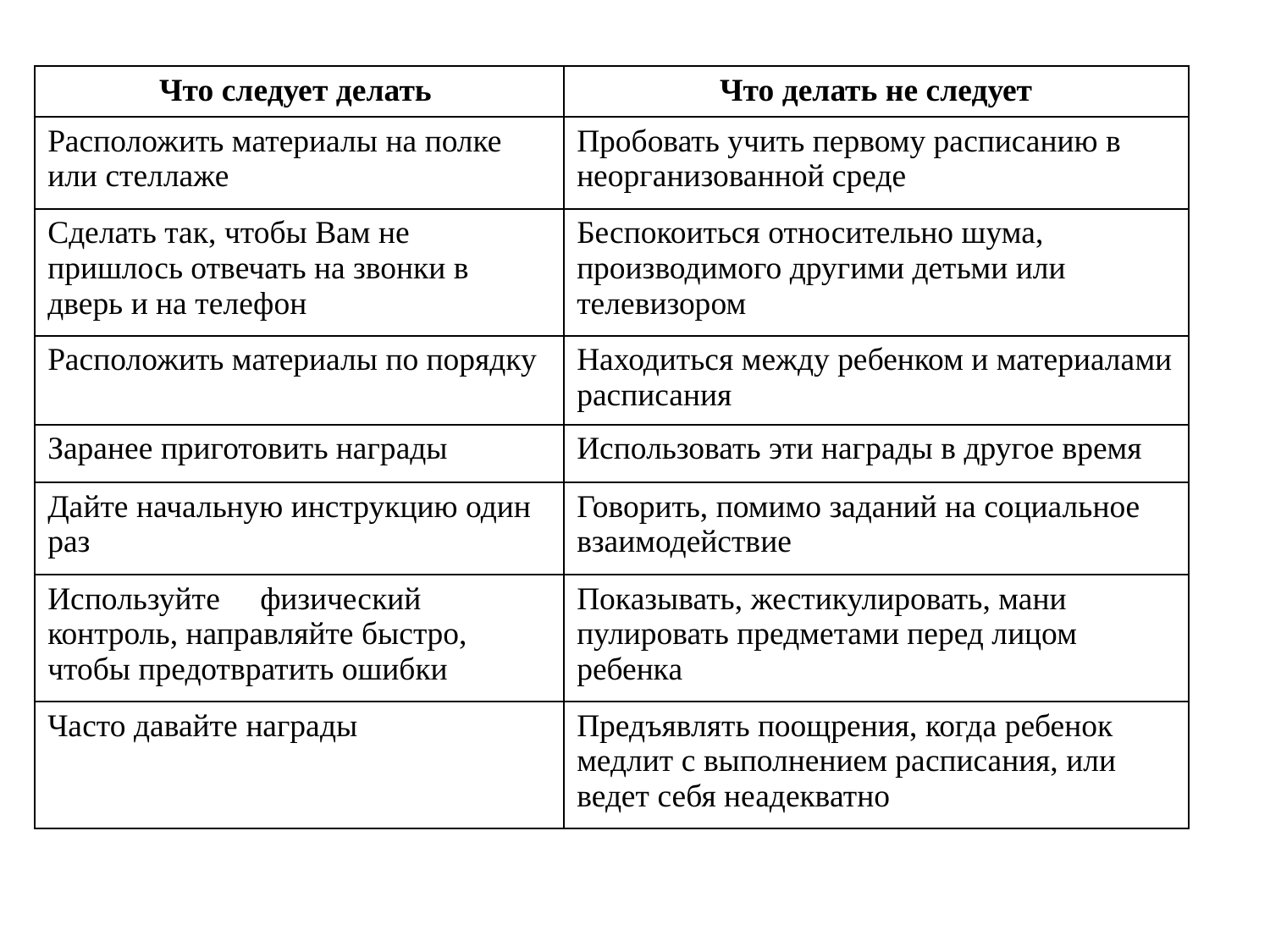

| Что следует делать | Что делать не следует |
| --- | --- |
| Расположить материалы на полке или стеллаже | Пробовать учить первому расписанию в неорганизованной среде |
| Сделать так, чтобы Вам не пришлось отвечать на звонки в дверь и на телефон | Беспокоиться относительно шума, производимого другими детьми или телевизором |
| Расположить материалы по порядку | Находиться между ребенком и материалами расписания |
| Заранее приготовить награды | Использовать эти награды в другое время |
| Дайте начальную инструкцию один раз | Говорить, помимо заданий на социальное взаимодействие |
| Используйте физический контроль, направляйте быстро, чтобы предотвратить ошибки | Показывать, жестикулировать, мани­пулировать предметами перед лицом ребенка |
| Часто давайте награды | Предъявлять поощрения, когда ребенок медлит с выполнением расписания, или ведет себя неадекватно |